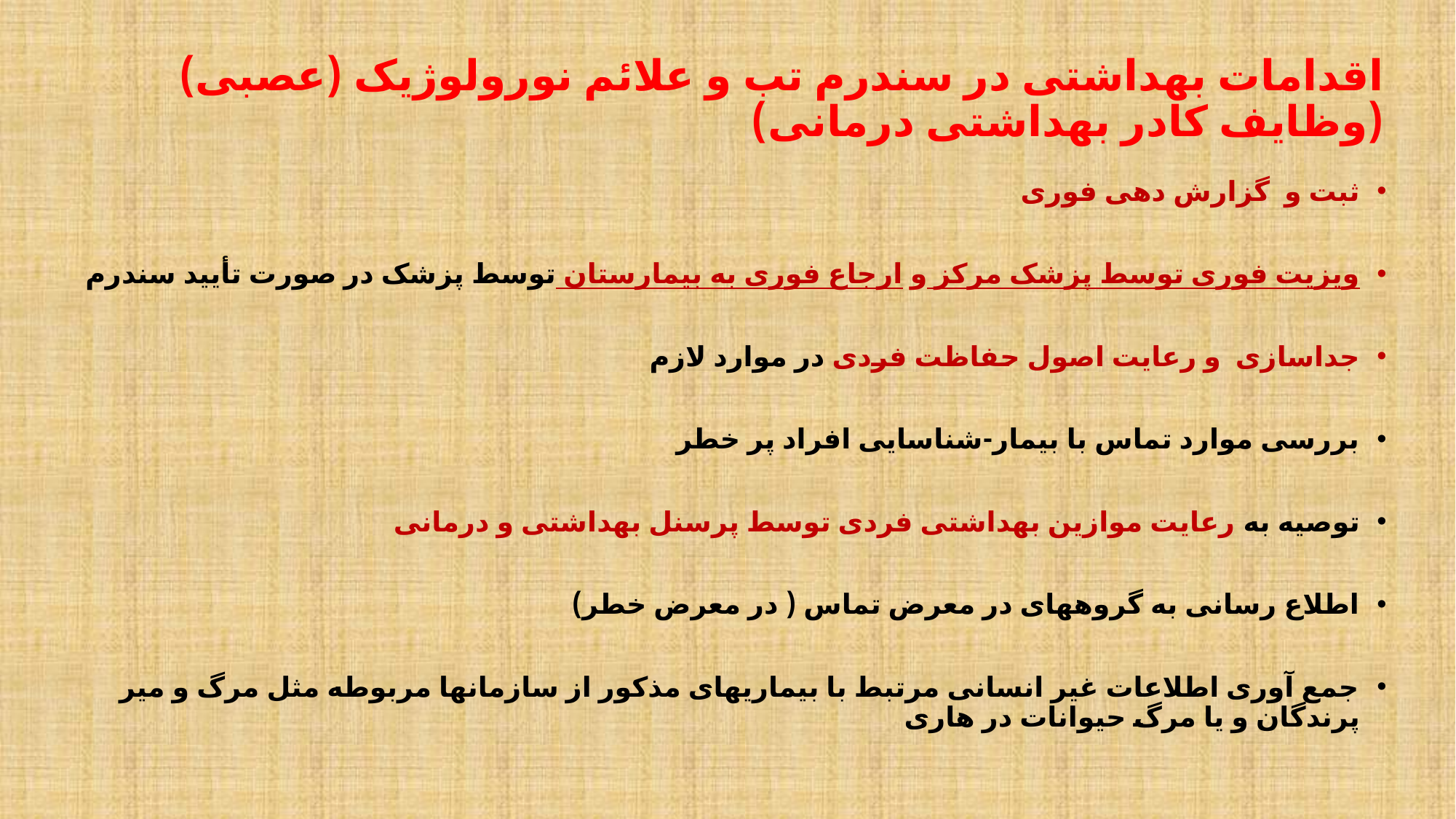

# اقدامات بهداشتی در سندرم تب و علائم نورولوژیک (عصبی) (وظایف کادر بهداشتی درمانی)
ثبت و  گزارش دهی فوری

ویزیت فوری توسط پزشک مرکز و ارجاع فوری به بیمارستان توسط پزشک در صورت تأیید سندرم

جداسازی  و رعایت اصول حفاظت فردی در موارد لازم

بررسی موارد تماس با بیمار-شناسایی افراد پر خطر

توصیه به رعایت موازین بهداشتی فردی توسط پرسنل بهداشتی و درمانی

اطلاع رسانی به گروههای در معرض تماس ( در معرض خطر)

جمع آوری اطلاعات غیر انسانی مرتبط با بیماریهای مذکور از سازمانها مربوطه مثل مرگ و میر پرندگان و یا مرگ حیوانات در هاری